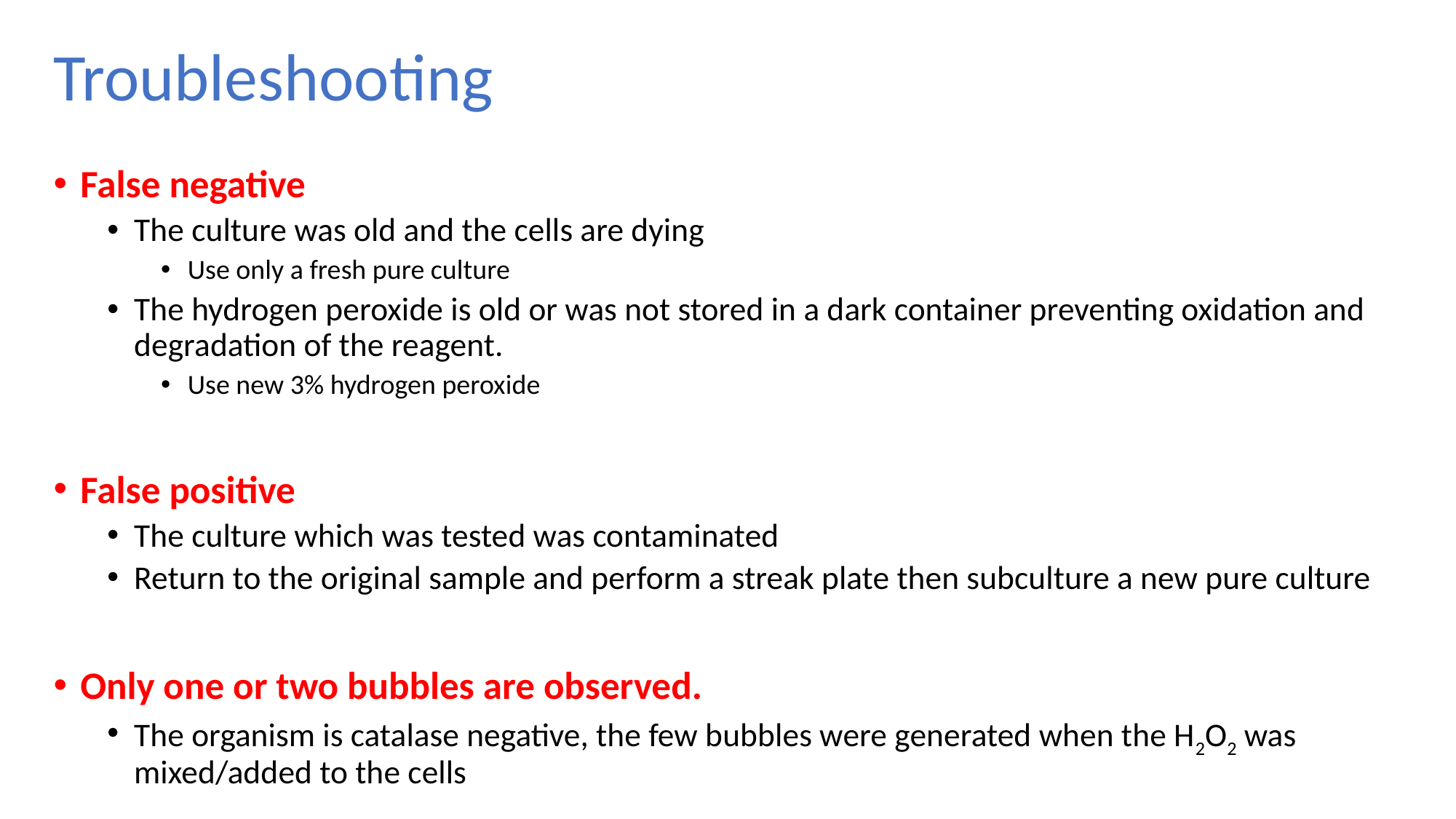

# Troubleshooting
False negative
The culture was old and the cells are dying
Use only a fresh pure culture
The hydrogen peroxide is old or was not stored in a dark container preventing oxidation and degradation of the reagent.
Use new 3% hydrogen peroxide

False positive
The culture which was tested was contaminated
Return to the original sample and perform a streak plate then subculture a new pure culture

Only one or two bubbles are observed.
The organism is catalase negative, the few bubbles were generated when the H2O2 was mixed/added to the cells